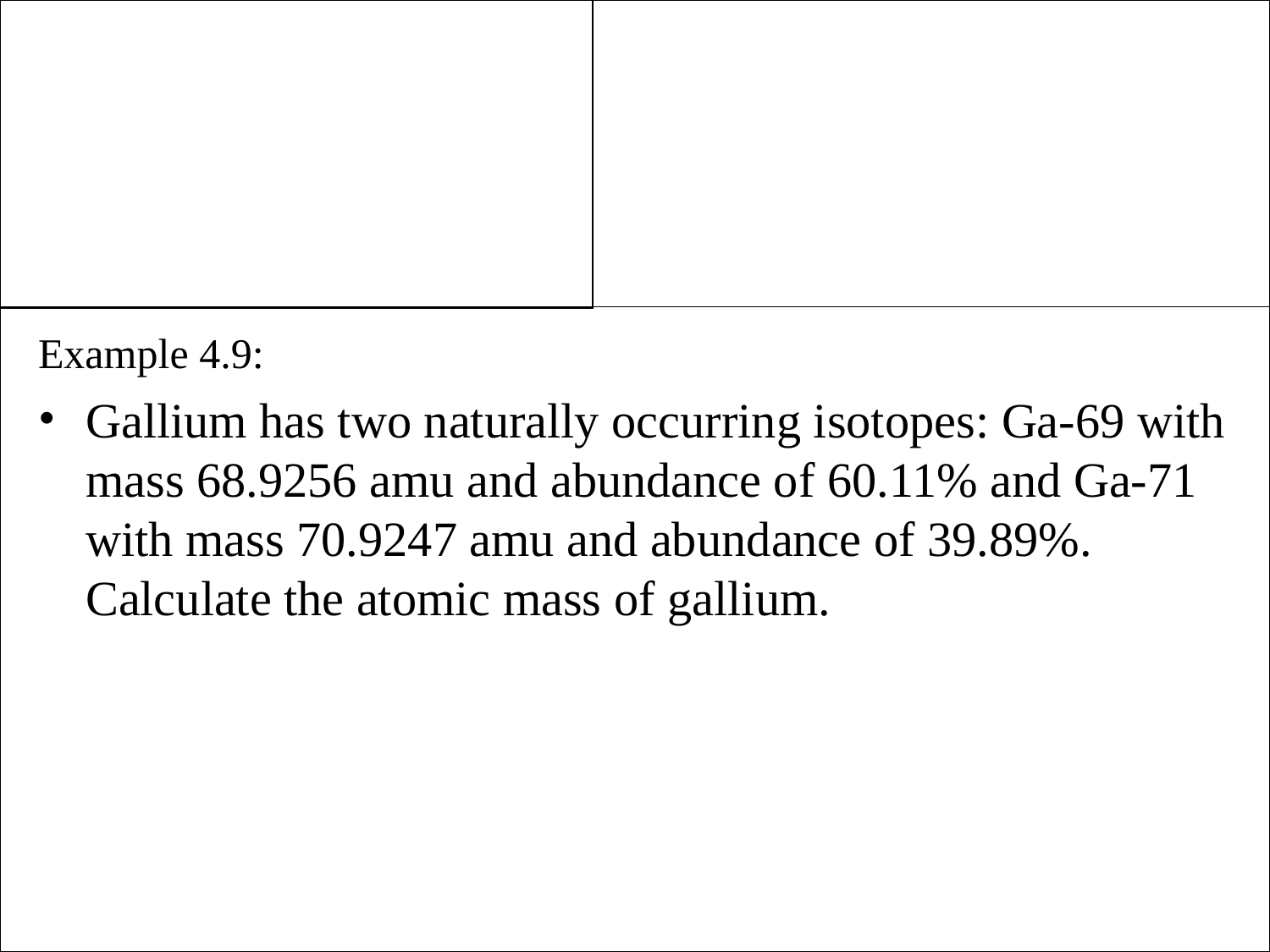

Example 4.9:
Gallium has two naturally occurring isotopes: Ga-69 with mass 68.9256 amu and abundance of 60.11% and Ga-71 with mass 70.9247 amu and abundance of 39.89%.  Calculate the atomic mass of gallium.